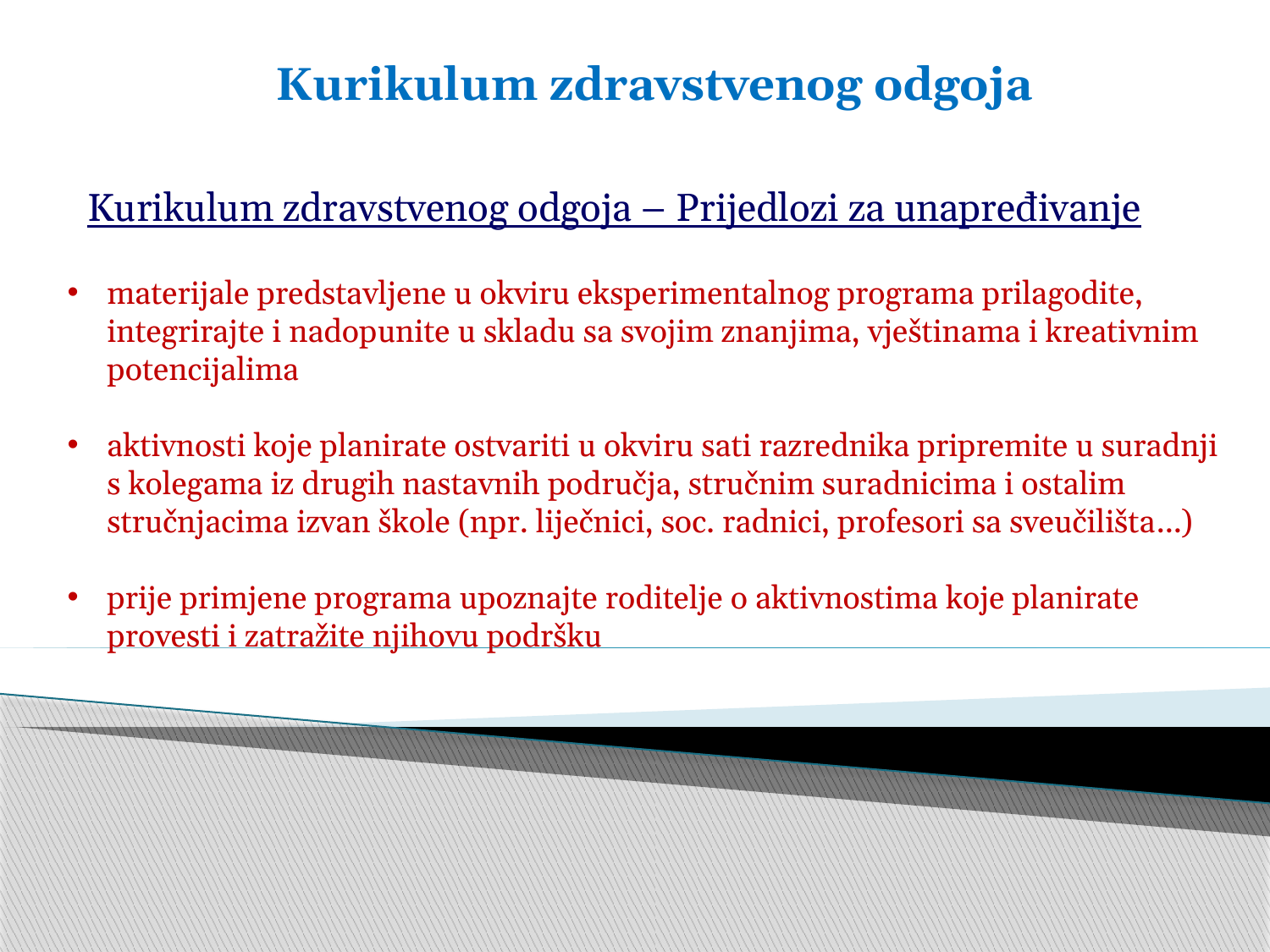

# Kurikulum zdravstvenog odgoja
Kurikulum zdravstvenog odgoja – Prijedlozi za unapređivanje
materijale predstavljene u okviru eksperimentalnog programa prilagodite, integrirajte i nadopunite u skladu sa svojim znanjima, vještinama i kreativnim potencijalima

aktivnosti koje planirate ostvariti u okviru sati razrednika pripremite u suradnji s kolegama iz drugih nastavnih područja, stručnim suradnicima i ostalim stručnjacima izvan škole (npr. liječnici, soc. radnici, profesori sa sveučilišta…)

prije primjene programa upoznajte roditelje o aktivnostima koje planirate provesti i zatražite njihovu podršku